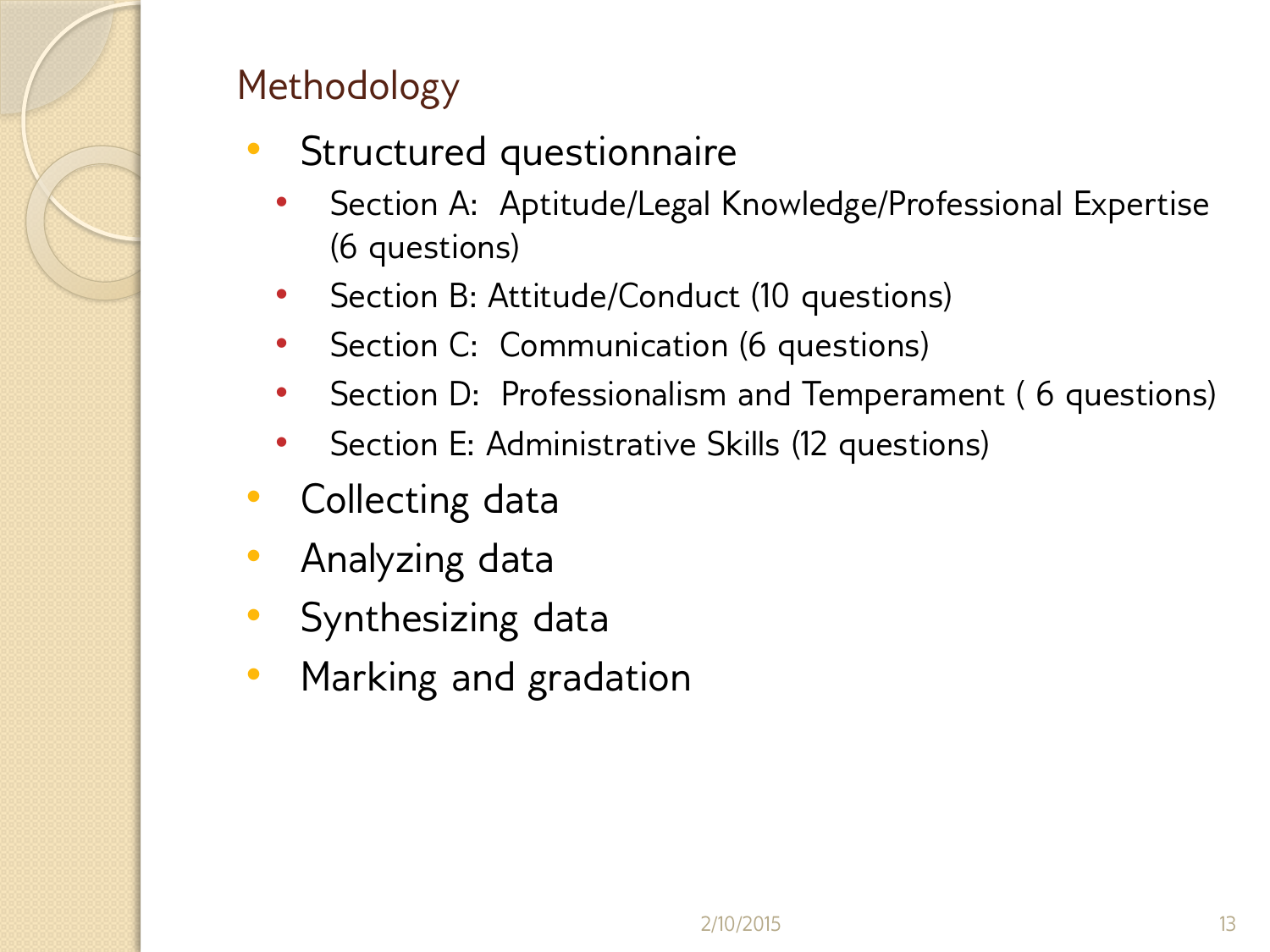

# Methodology
Structured questionnaire
Section A:  Aptitude/Legal Knowledge/Professional Expertise (6 questions)
Section B: Attitude/Conduct (10 questions)
Section C:  Communication (6 questions)
Section D:  Professionalism and Temperament ( 6 questions)
Section E: Administrative Skills (12 questions)
Collecting data
Analyzing data
Synthesizing data
Marking and gradation
2/10/2015
13